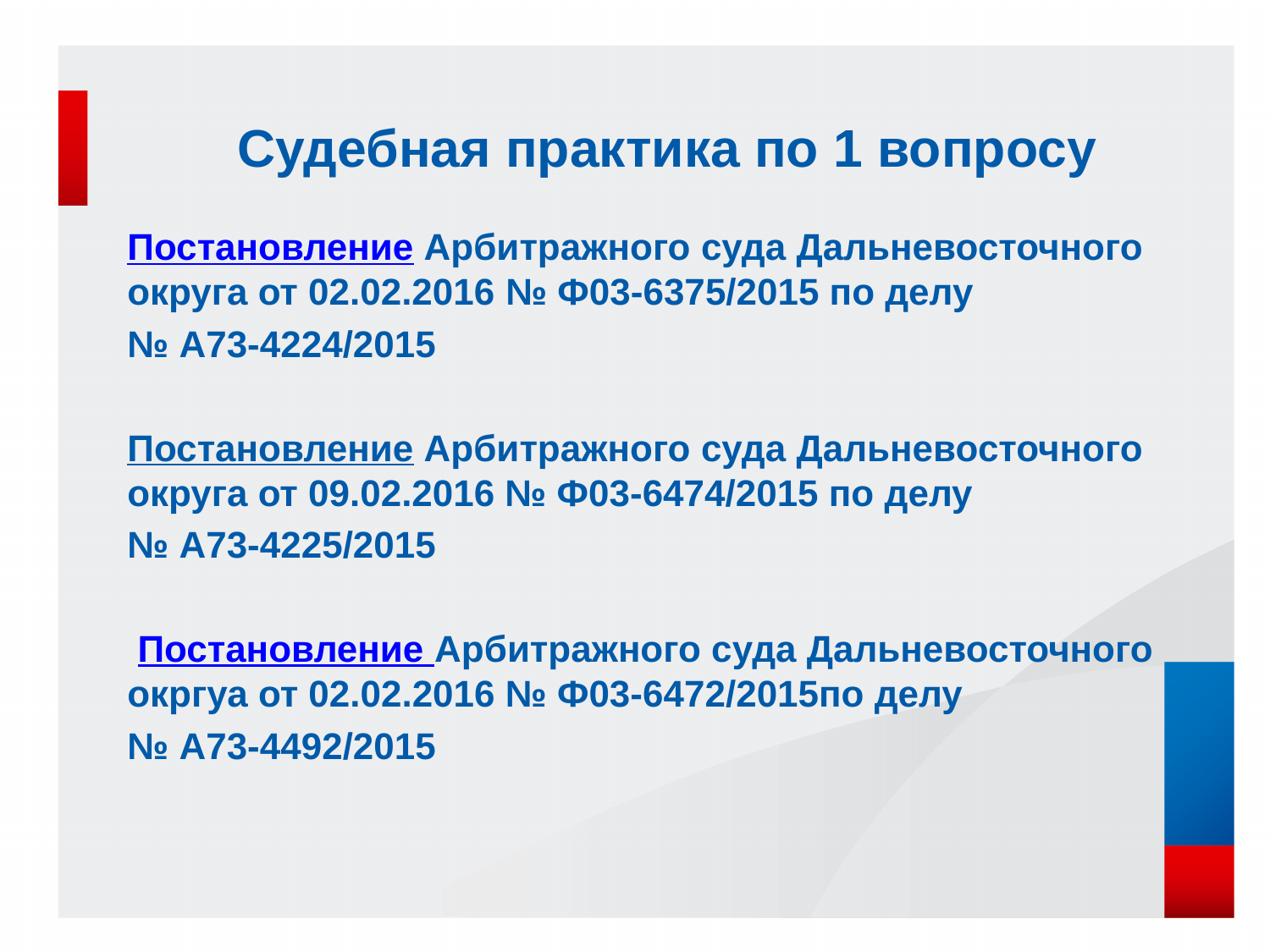

# Судебная практика по 1 вопросу
Постановление Арбитражного суда Дальневосточного округа от 02.02.2016 № Ф03-6375/2015 по делу
№ А73-4224/2015

Постановление Арбитражного суда Дальневосточного округа от 09.02.2016 № Ф03-6474/2015 по делу
№ А73-4225/2015

 Постановление Арбитражного суда Дальневосточного окргуа от 02.02.2016 № Ф03-6472/2015по делу
№ А73-4492/2015